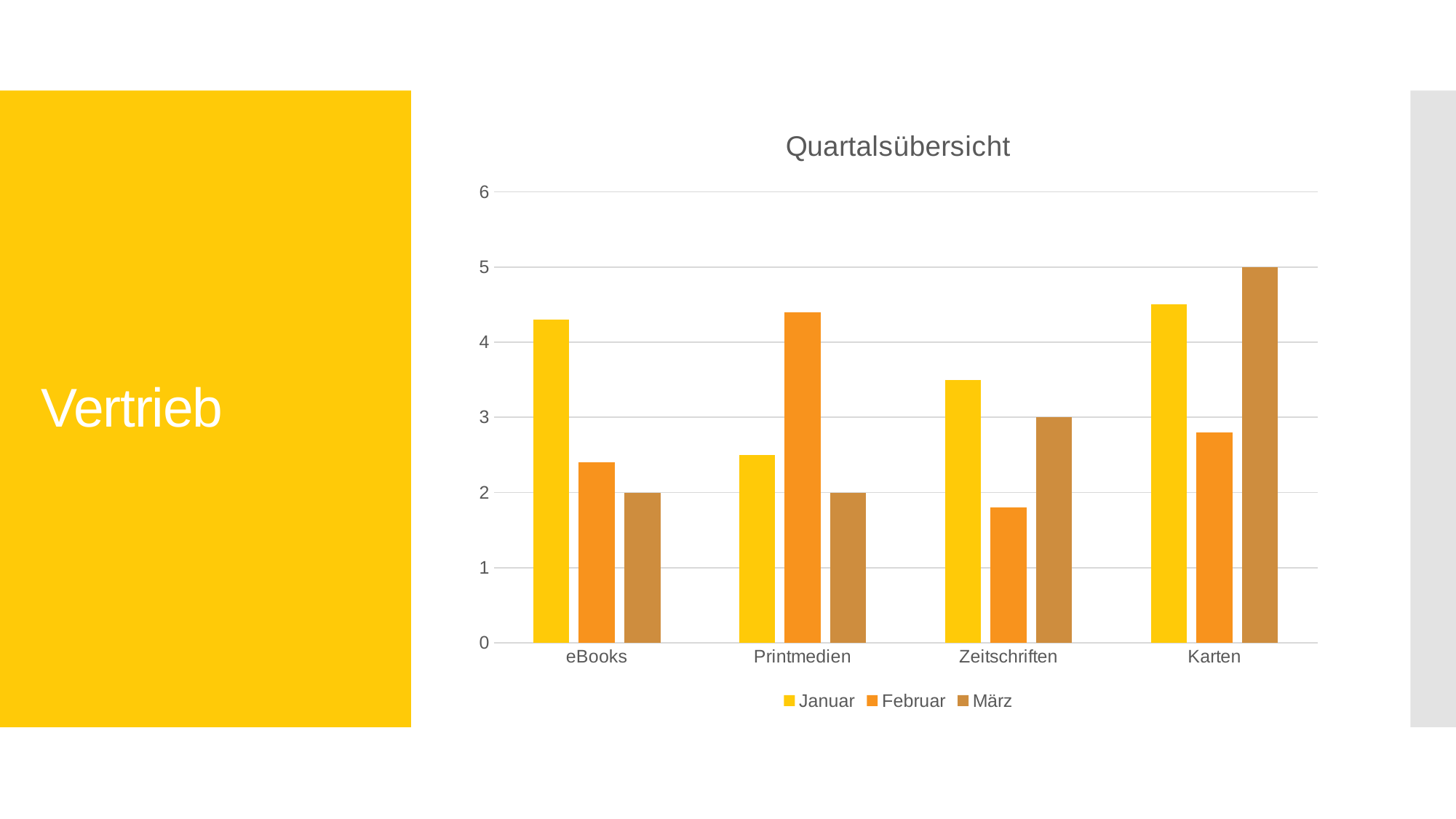

### Chart: Quartalsübersicht

| Category | Januar | Februar | März |
|---|---|---|---|
| eBooks | 4.3 | 2.4 | 2.0 |
| Printmedien | 2.5 | 4.4 | 2.0 |
| Zeitschriften | 3.5 | 1.8 | 3.0 |
| Karten | 4.5 | 2.8 | 5.0 |
# Vertrieb